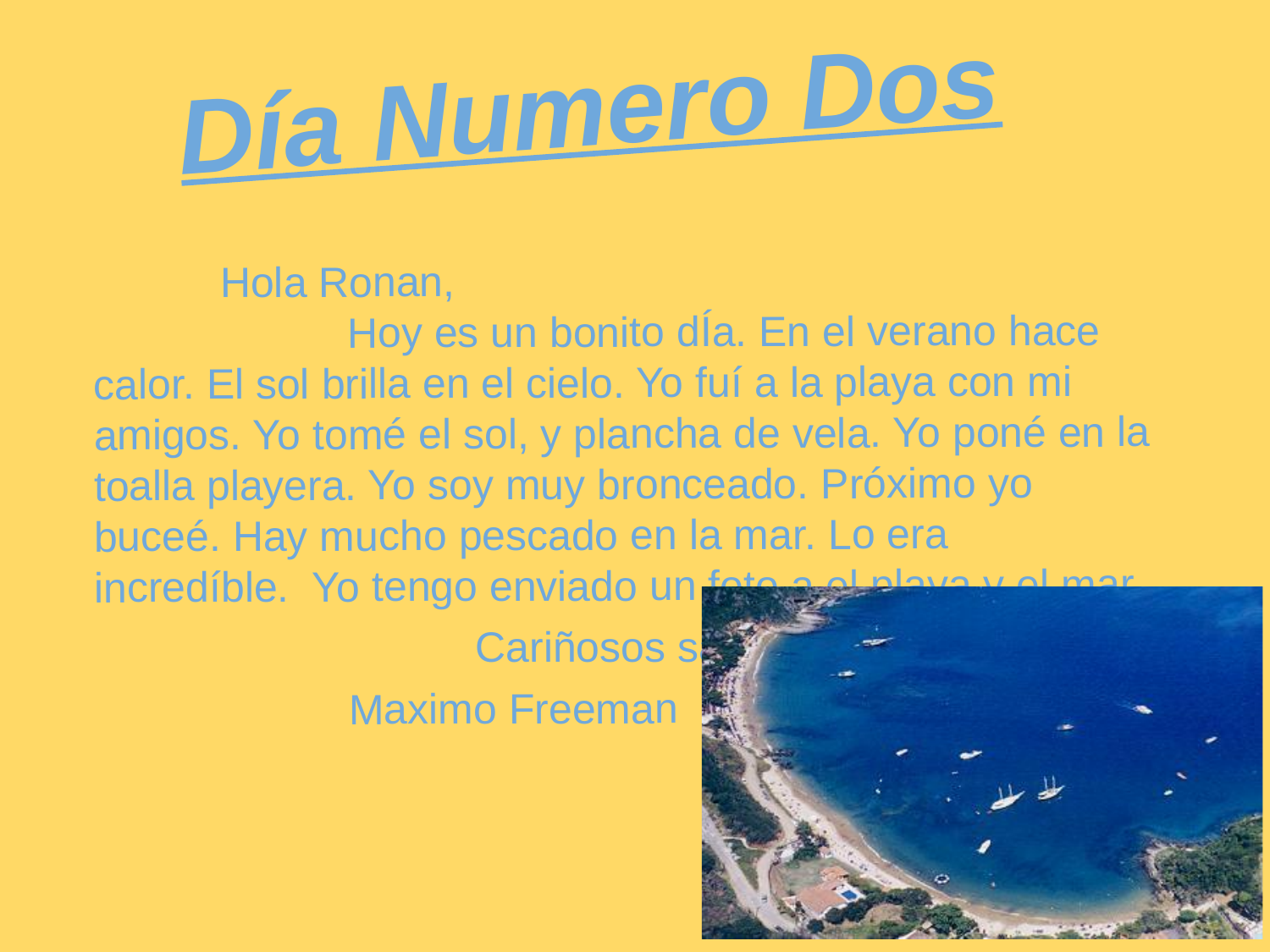

# Día Numero Dos
	Hola Ronan,
		Hoy es un bonito dÍa. En el verano hace calor. El sol brilla en el cielo. Yo fuí a la playa con mi amigos. Yo tomé el sol, y plancha de vela. Yo poné en la toalla playera. Yo soy muy bronceado. Próximo yo buceé. Hay mucho pescado en la mar. Lo era incredíble.  Yo tengo enviado un foto a el playa y el mar.
			Cariñosos saludos,
		Maximo Freeman